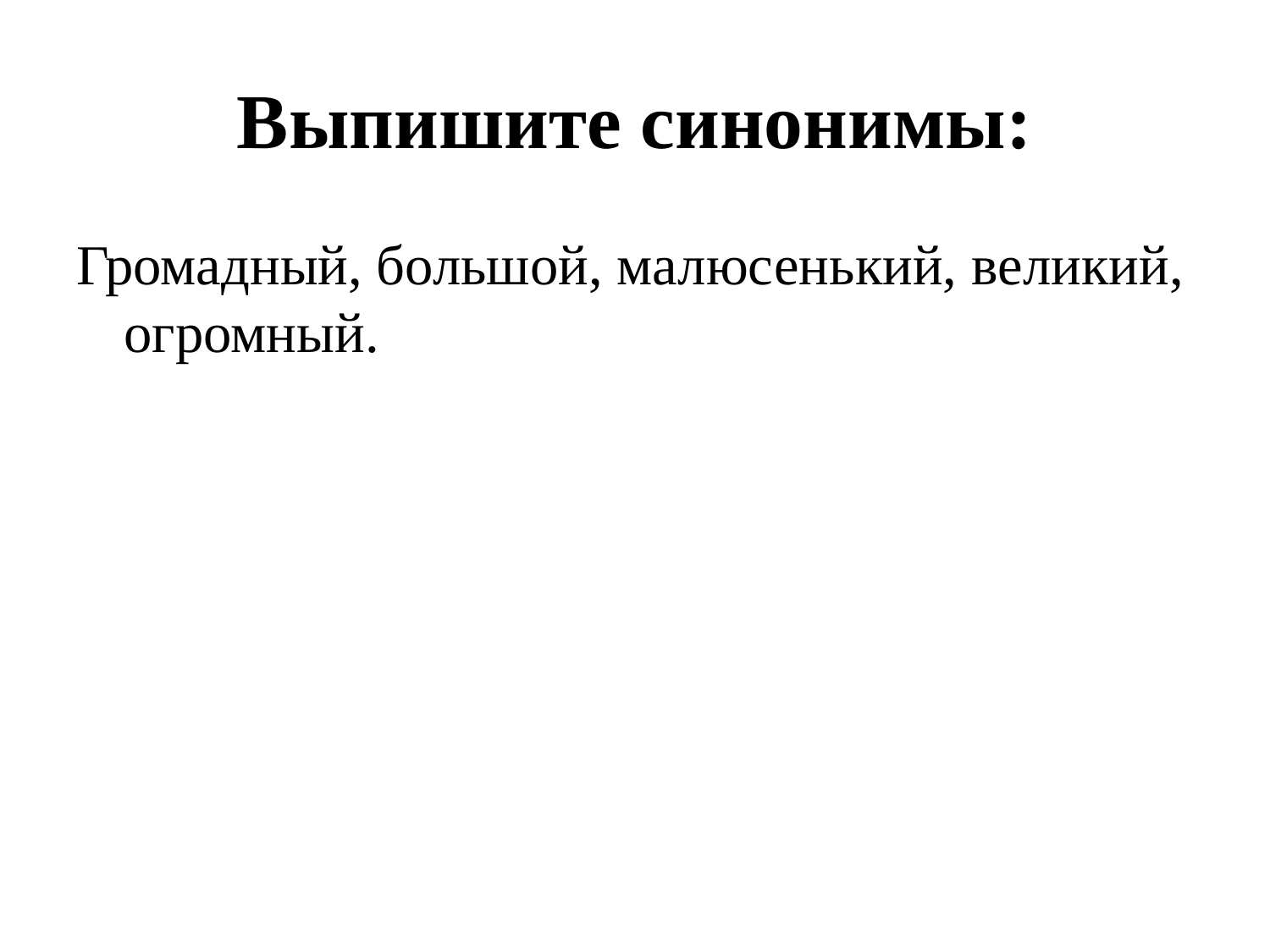

# Выпишите синонимы:
Громадный, большой, малюсенький, великий, огромный.